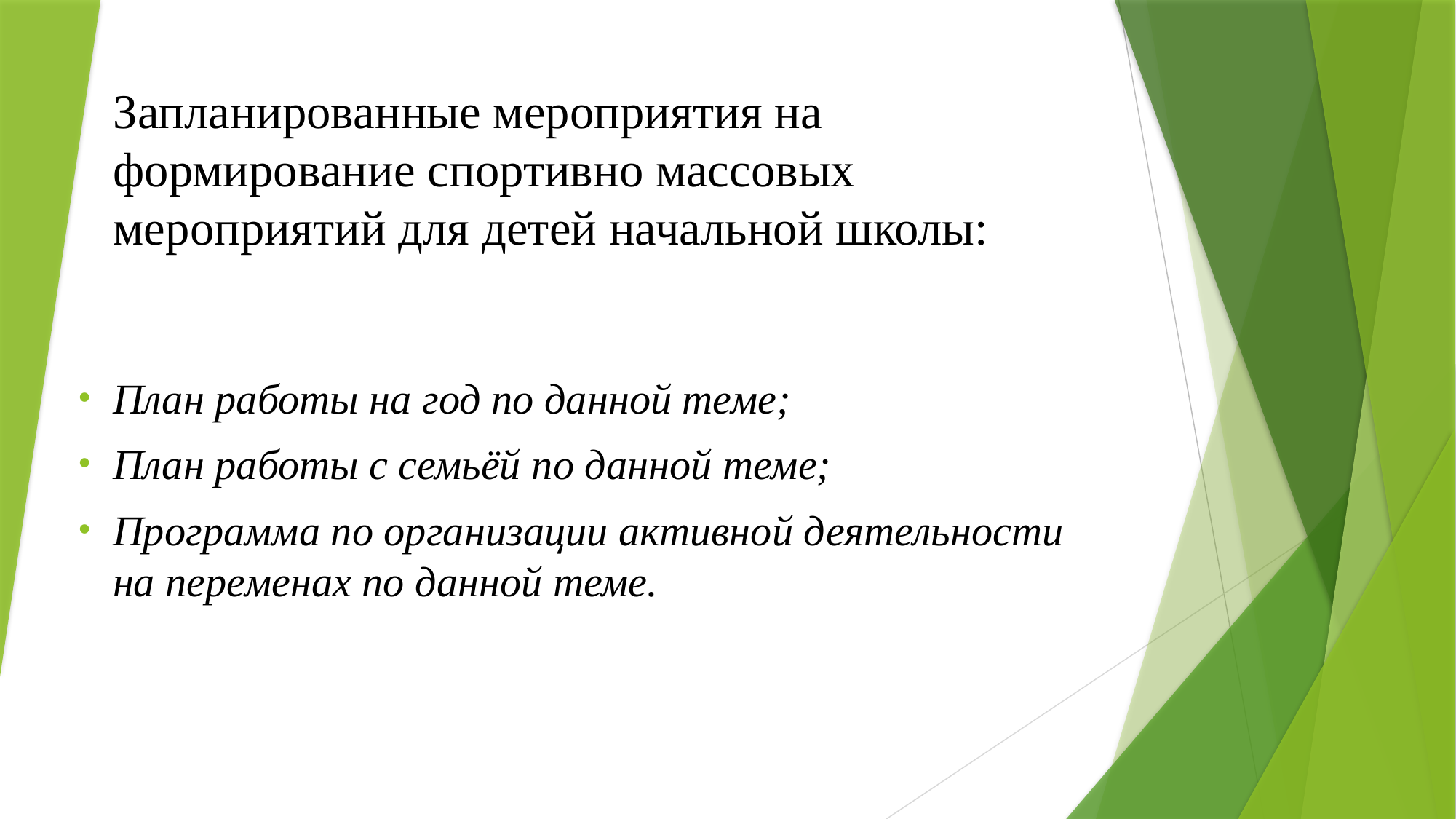

# Запланированные мероприятия на формирование спортивно массовых мероприятий для детей начальной школы:
План работы на год по данной теме;
План работы с семьёй по данной теме;
Программа по организации активной деятельности на переменах по данной теме.